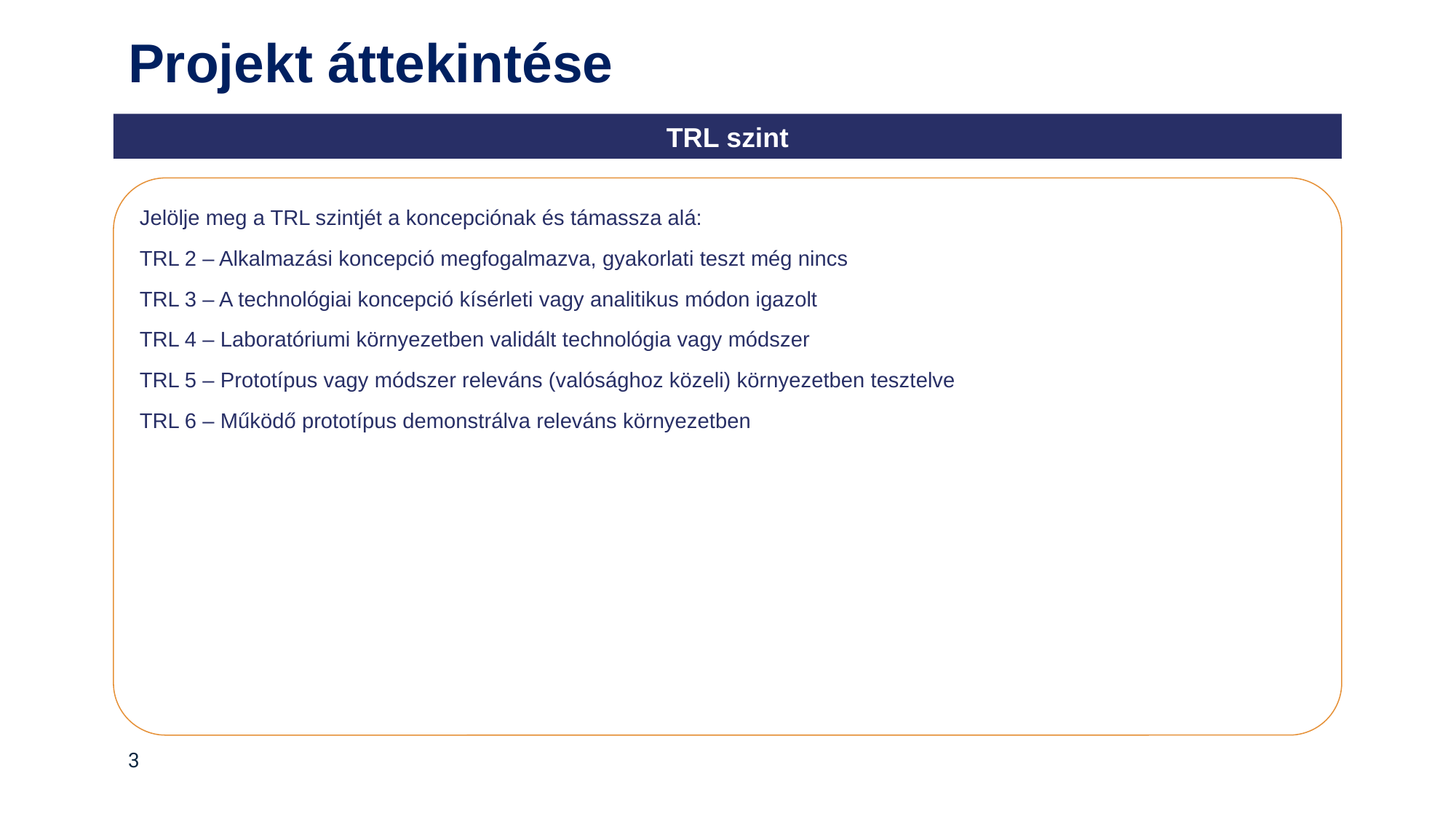

# Projekt áttekintése
TRL szint
Jelölje meg a TRL szintjét a koncepciónak és támassza alá:
TRL 2 – Alkalmazási koncepció megfogalmazva, gyakorlati teszt még nincs
TRL 3 – A technológiai koncepció kísérleti vagy analitikus módon igazolt
TRL 4 – Laboratóriumi környezetben validált technológia vagy módszer
TRL 5 – Prototípus vagy módszer releváns (valósághoz közeli) környezetben tesztelve
TRL 6 – Működő prototípus demonstrálva releváns környezetben

3